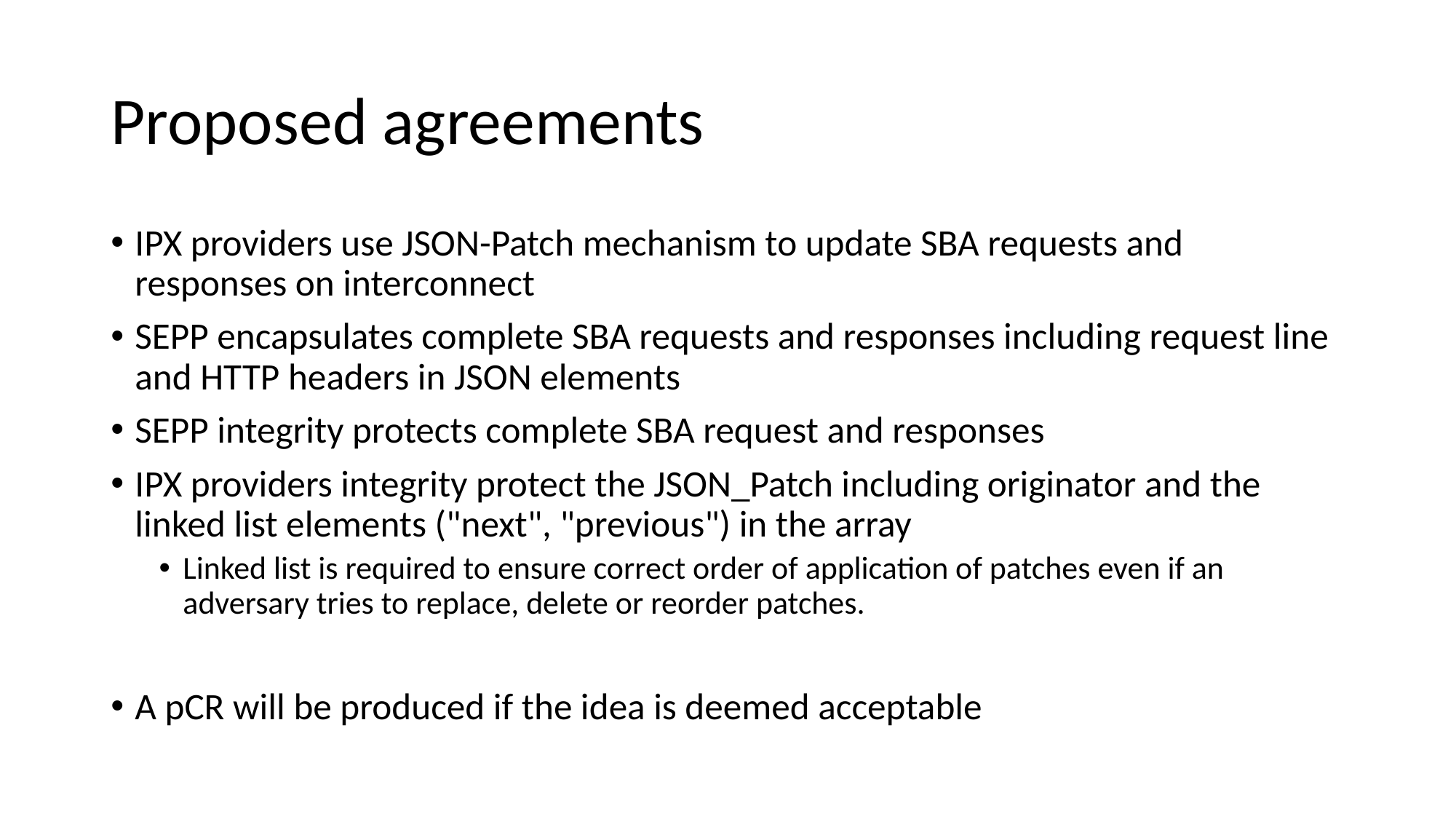

# Proposed agreements
IPX providers use JSON-Patch mechanism to update SBA requests and responses on interconnect
SEPP encapsulates complete SBA requests and responses including request line and HTTP headers in JSON elements
SEPP integrity protects complete SBA request and responses
IPX providers integrity protect the JSON_Patch including originator and the linked list elements ("next", "previous") in the array
Linked list is required to ensure correct order of application of patches even if an adversary tries to replace, delete or reorder patches.

A pCR will be produced if the idea is deemed acceptable